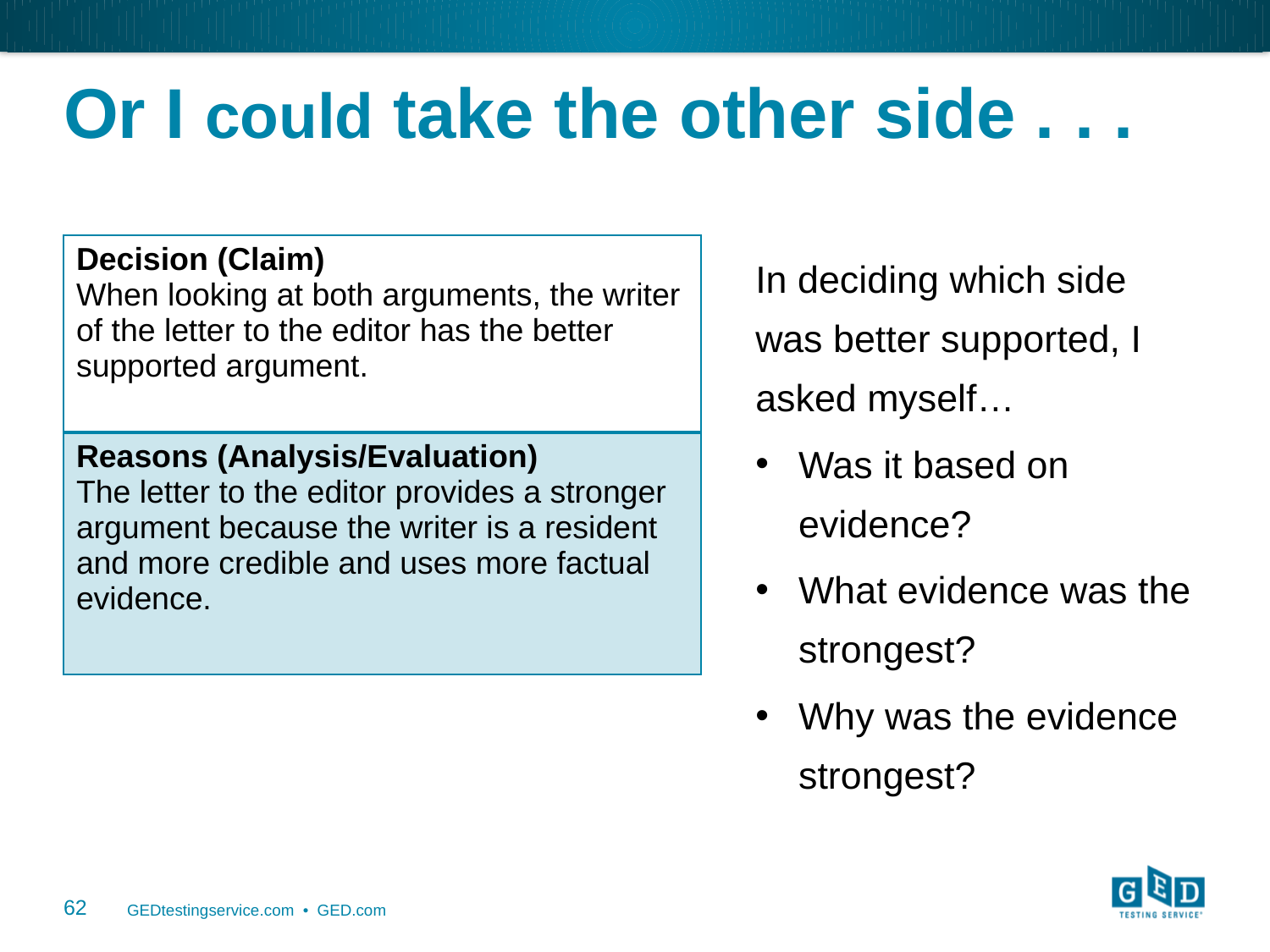

# Or I could take the other side . . .
| Decision (Claim) When looking at both arguments, the writer of the letter to the editor has the better supported argument. |
| --- |
| Reasons (Analysis/Evaluation) The letter to the editor provides a stronger argument because the writer is a resident and more credible and uses more factual evidence. |
In deciding which side was better supported, I asked myself…
Was it based on evidence?
What evidence was the strongest?
Why was the evidence strongest?

62